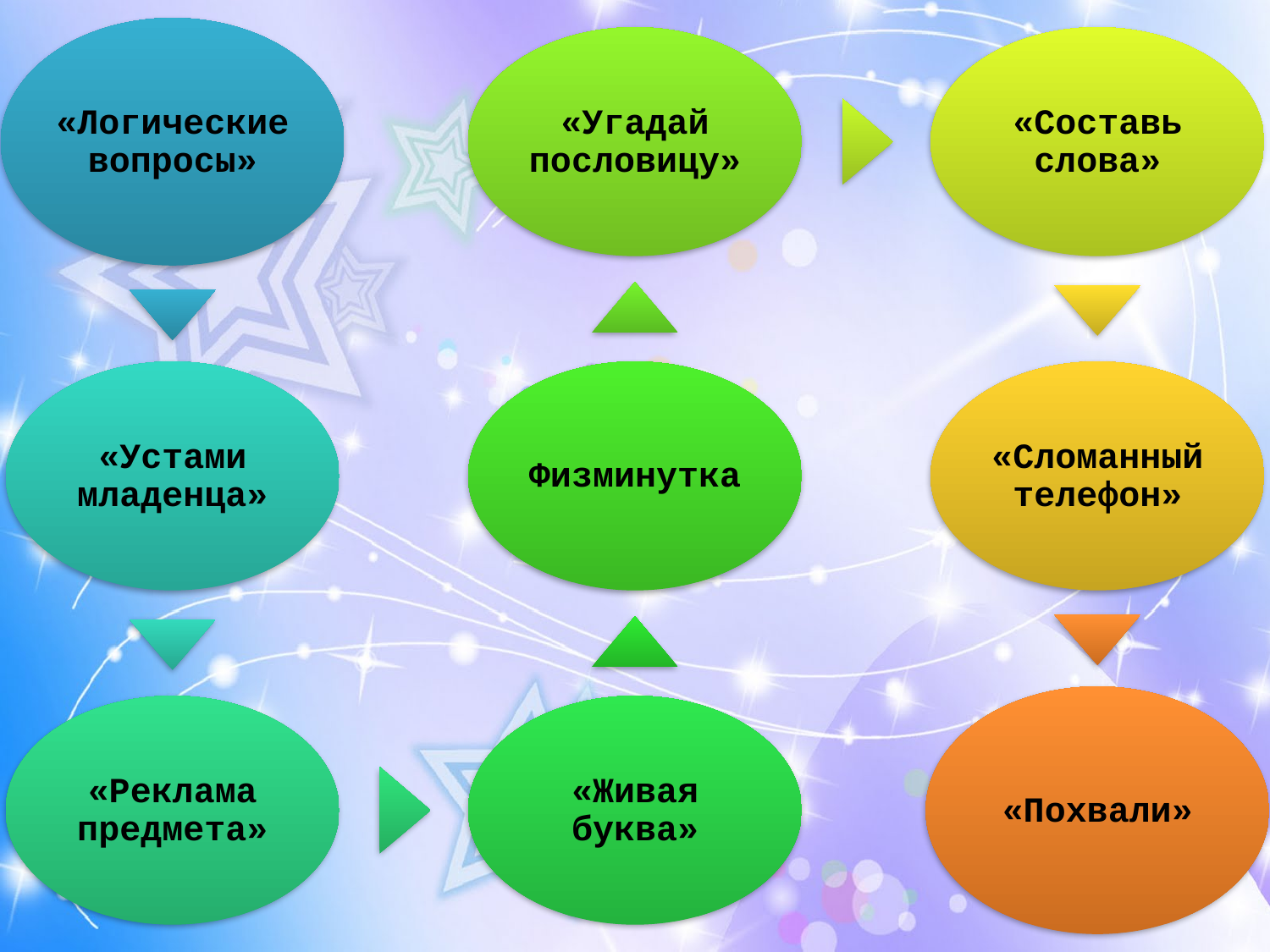

«Логические вопросы»
«Устами младенца»
«Реклама предмета»
«Живая буква»
Физминутка
«Угадай пословицу»
«Составь слова»
«Сломанный телефон»
«Похвали»